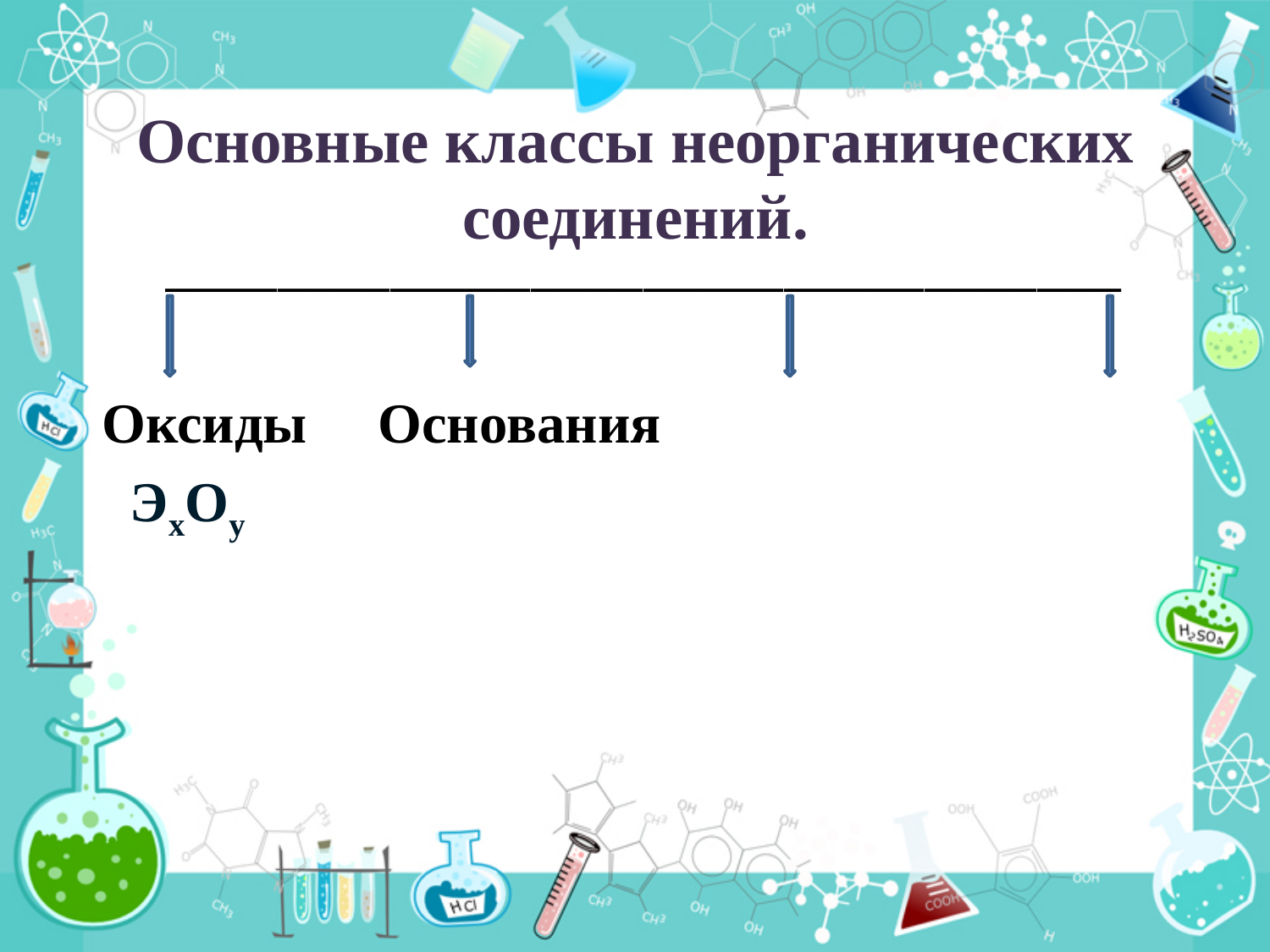

# Основные классы неорганических соединений.
     __________________________________

Оксиды     Основания
  ЭхОу